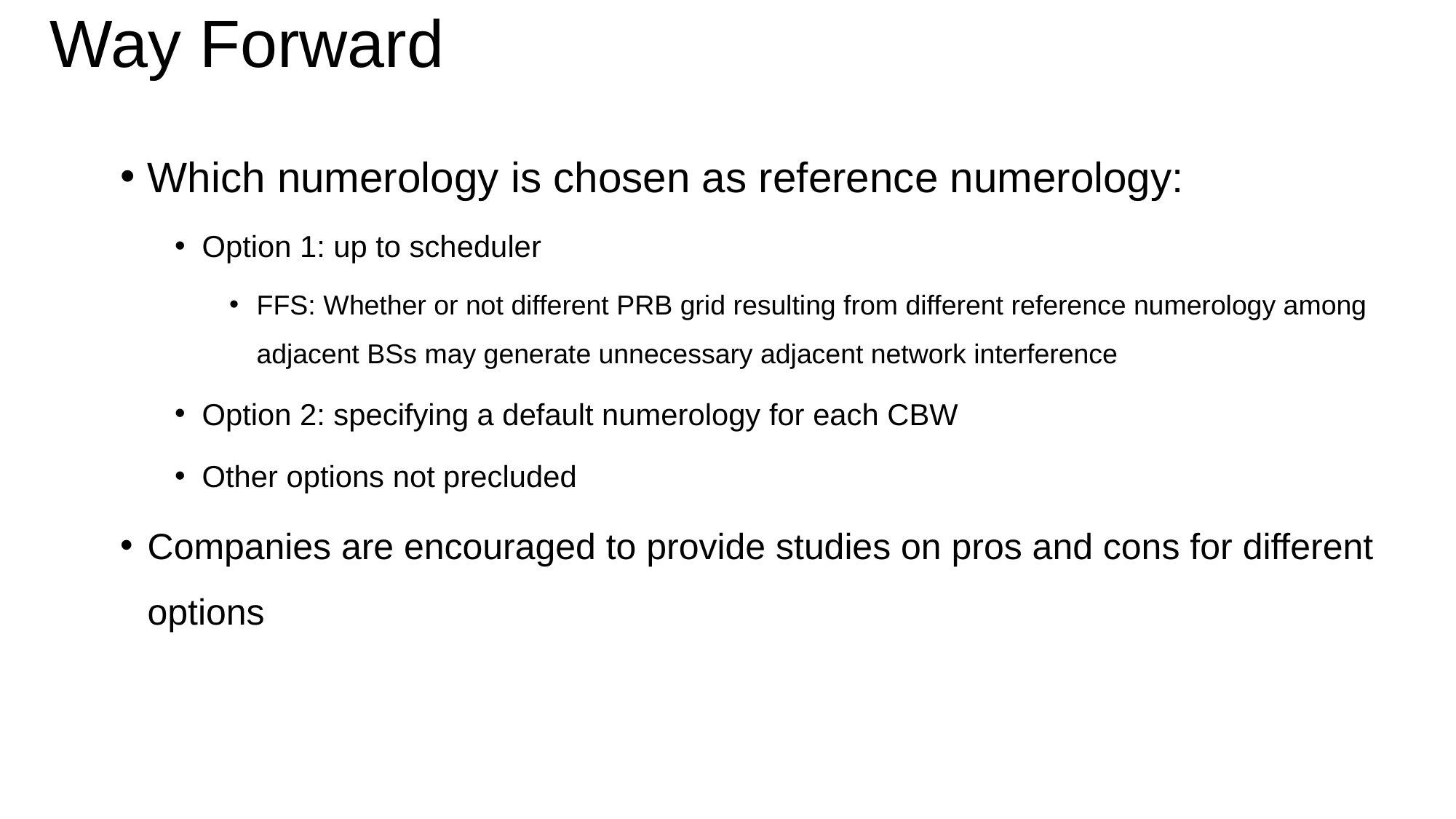

# Way Forward
Which numerology is chosen as reference numerology:
Option 1: up to scheduler
FFS: Whether or not different PRB grid resulting from different reference numerology among adjacent BSs may generate unnecessary adjacent network interference
Option 2: specifying a default numerology for each CBW
Other options not precluded
Companies are encouraged to provide studies on pros and cons for different options